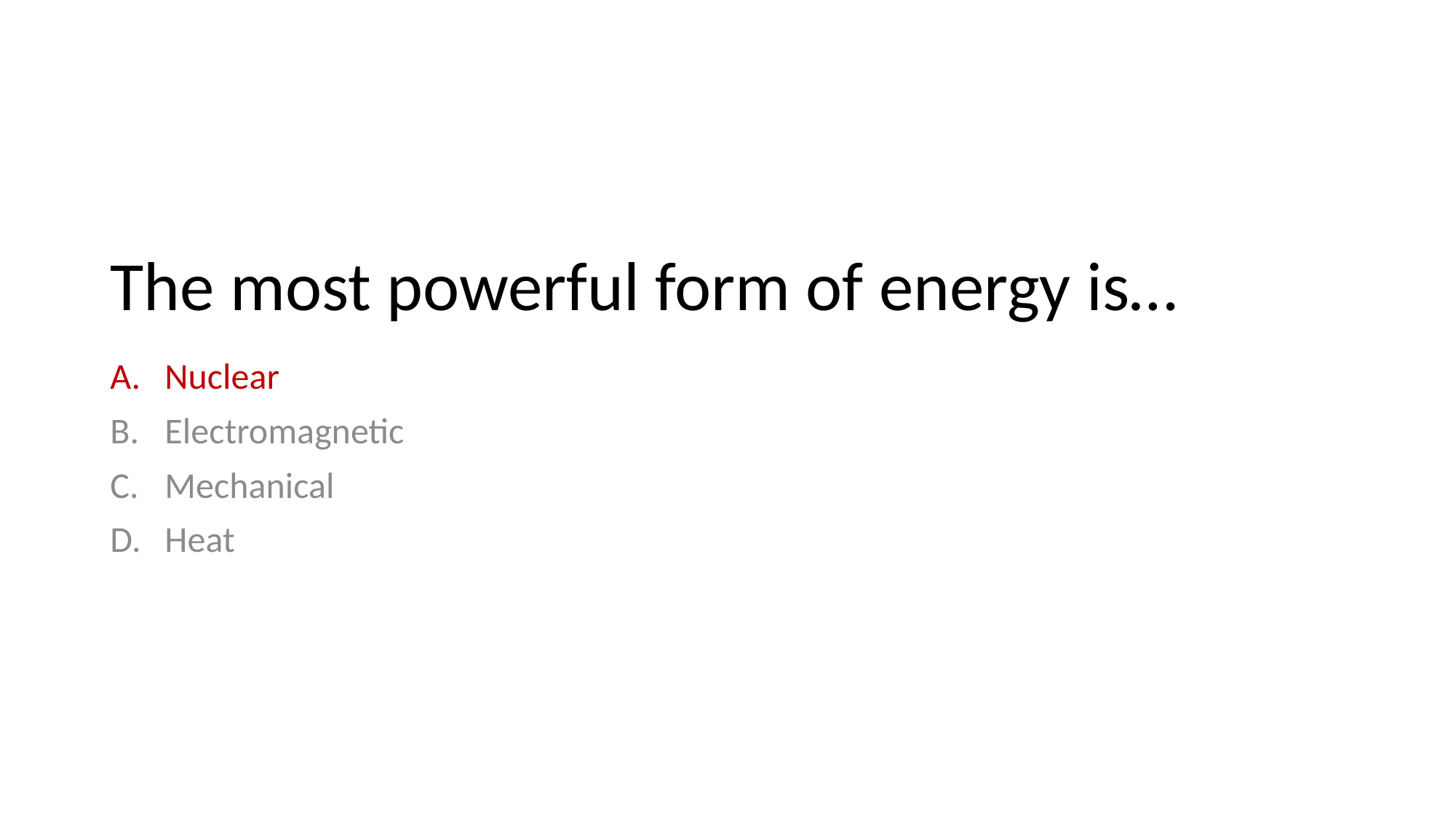

# The most powerful form of energy is…
Nuclear
Electromagnetic
Mechanical
Heat